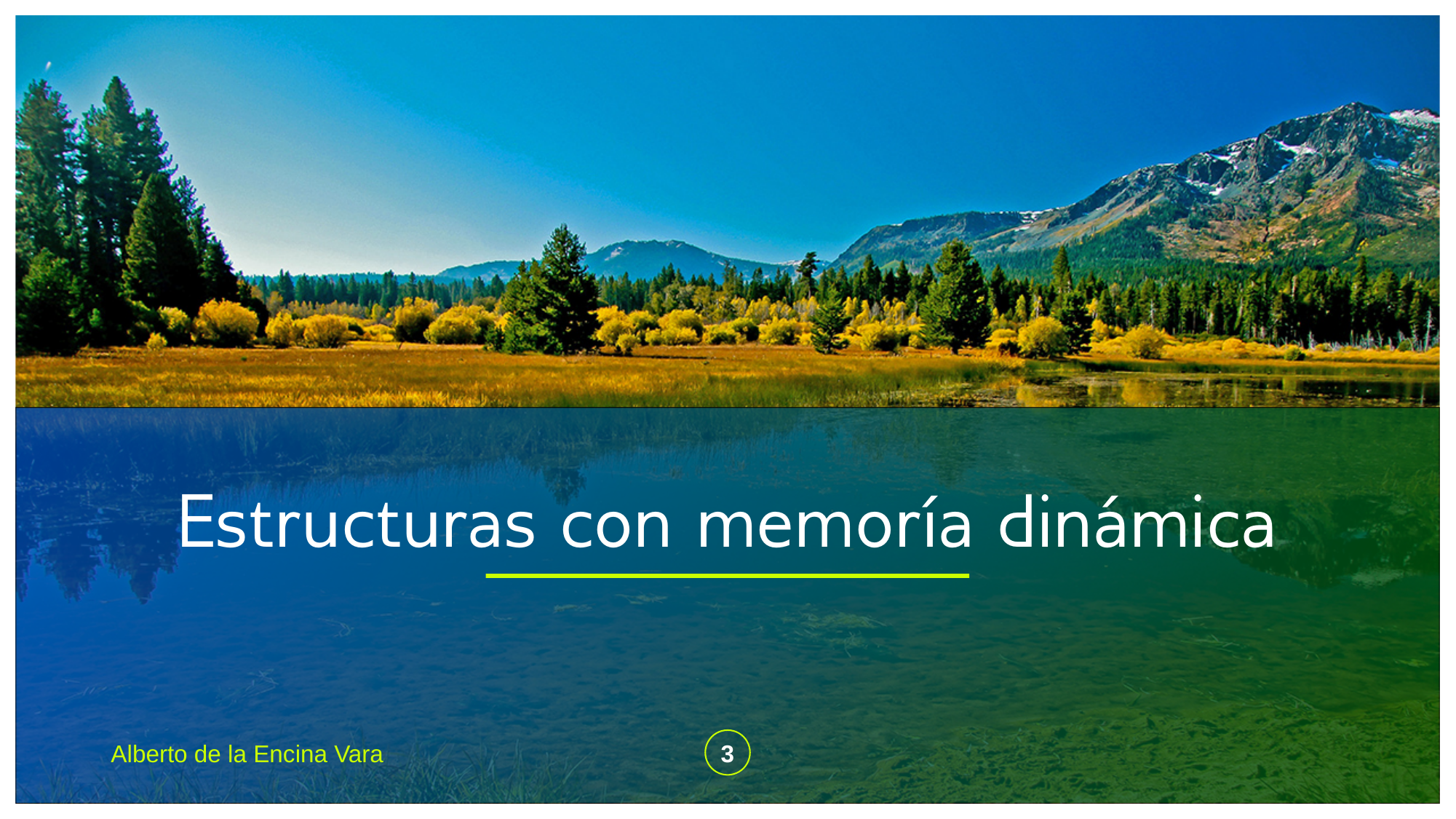

# Estructuras con memoría dinámica

Alberto de la Encina Vara
3